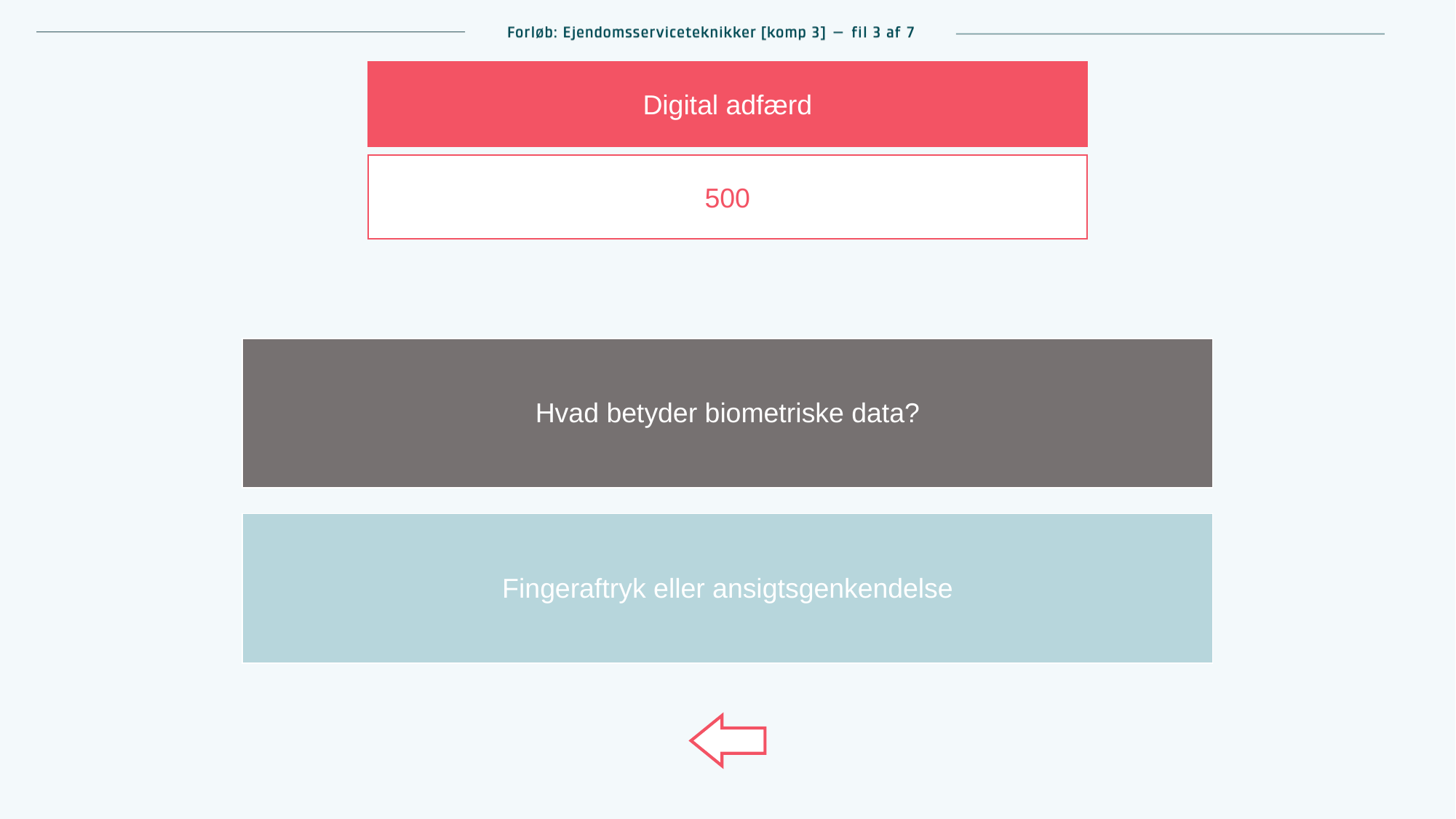

Digital adfærd

500
| Hvad betyder biometriske data? |
| --- |
| Fingeraftryk eller ansigtsgenkendelse |
| --- |

2